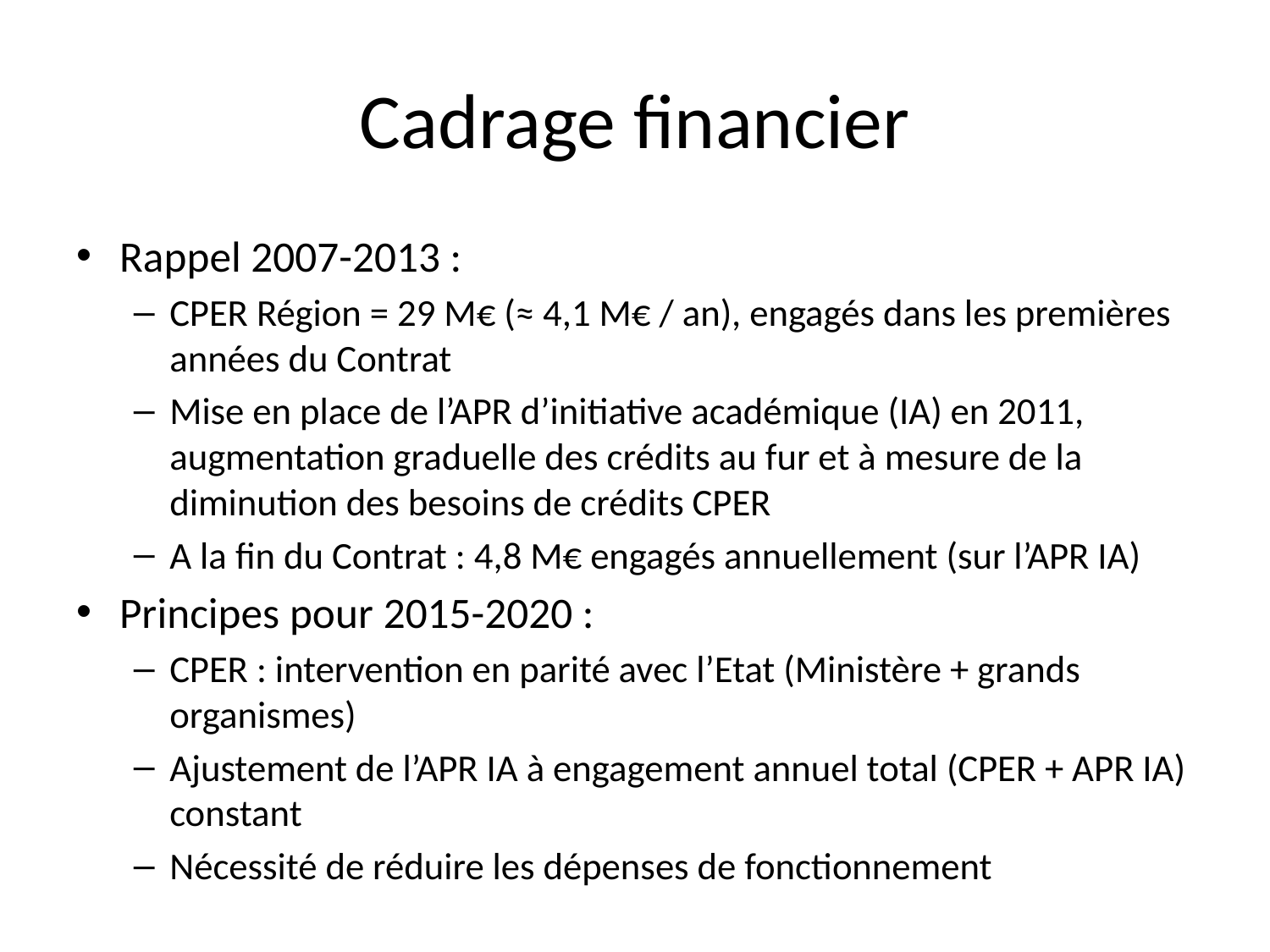

# Cadrage financier
Rappel 2007-2013 :
CPER Région = 29 M€ (≈ 4,1 M€ / an), engagés dans les premières années du Contrat
Mise en place de l’APR d’initiative académique (IA) en 2011, augmentation graduelle des crédits au fur et à mesure de la diminution des besoins de crédits CPER
A la fin du Contrat : 4,8 M€ engagés annuellement (sur l’APR IA)
Principes pour 2015-2020 :
CPER : intervention en parité avec l’Etat (Ministère + grands organismes)
Ajustement de l’APR IA à engagement annuel total (CPER + APR IA) constant
Nécessité de réduire les dépenses de fonctionnement